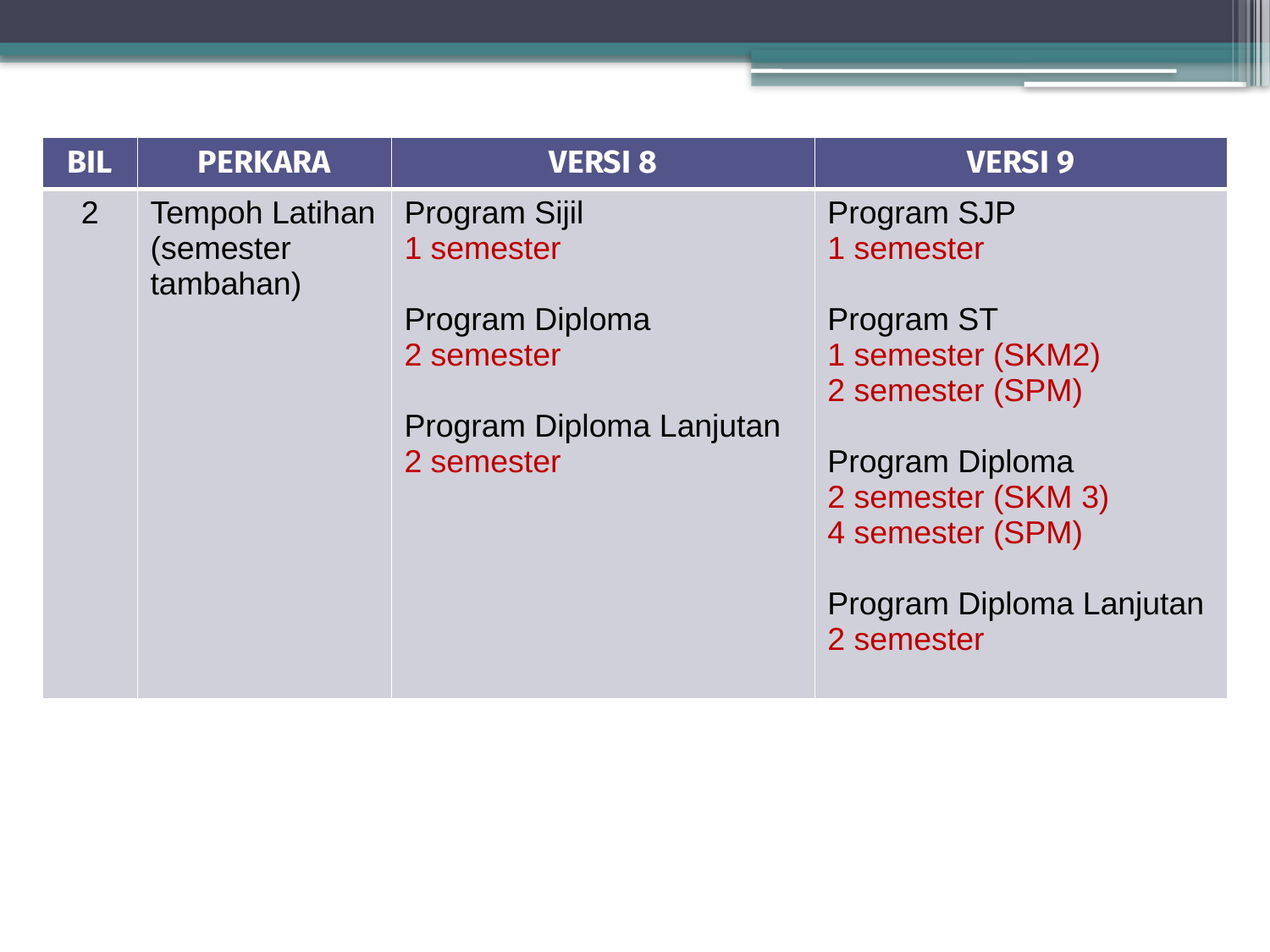

| BIL | PERKARA | VERSI 8 | VERSI 9 |
| --- | --- | --- | --- |
| 2 | Tempoh Latihan (semester tambahan) | Program Sijil 1 semester Program Diploma 2 semester Program Diploma Lanjutan 2 semester | Program SJP 1 semester Program ST 1 semester (SKM2) 2 semester (SPM) Program Diploma 2 semester (SKM 3) 4 semester (SPM) Program Diploma Lanjutan 2 semester |